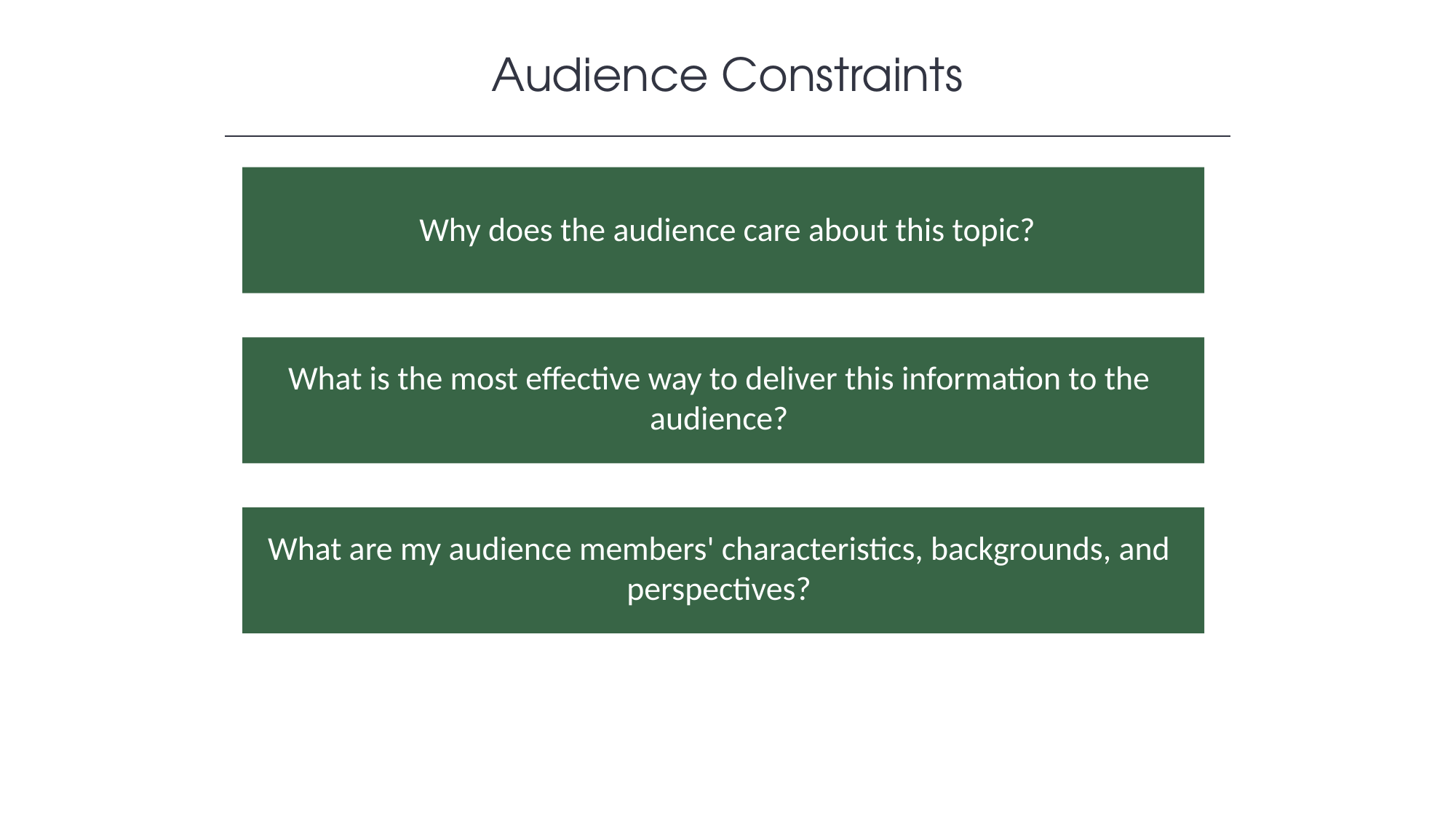

Audience Constraints
HAWKES LEARNING

Why does the audience care about this topic?

What is the most effective way to deliver this information to the audience?

What are my audience members' characteristics, backgrounds, and perspectives?